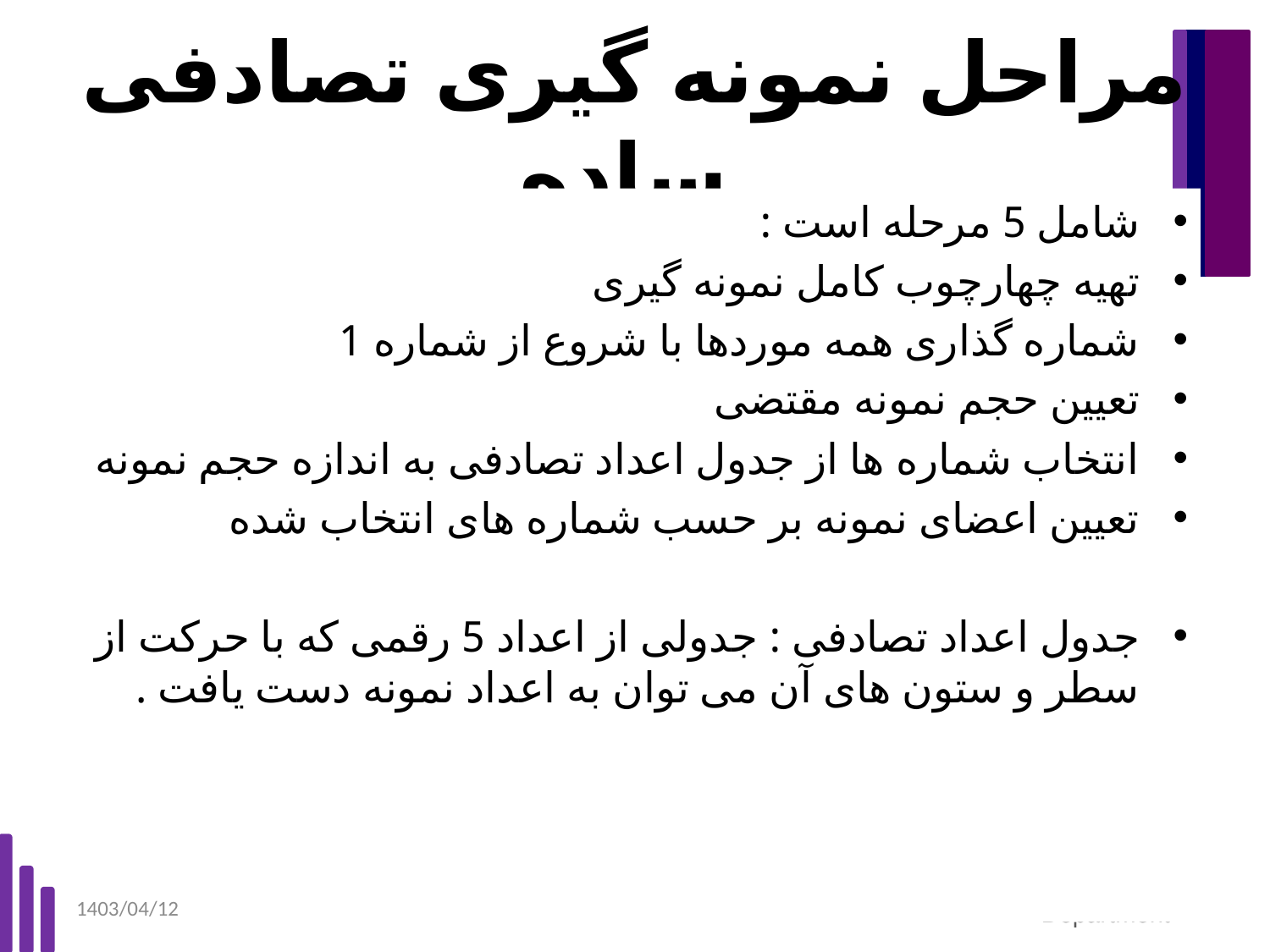

# مراحل نمونه گیری تصادفی ساده
شامل 5 مرحله است :
تهیه چهارچوب کامل نمونه گیری
شماره گذاری همه موردها با شروع از شماره 1
تعیین حجم نمونه مقتضی
انتخاب شماره ها از جدول اعداد تصادفی به اندازه حجم نمونه
تعیین اعضای نمونه بر حسب شماره های انتخاب شده

جدول اعداد تصادفی : جدولی از اعداد 5 رقمی که با حرکت از سطر و ستون های آن می توان به اعداد نمونه دست یافت .
1403/04/12